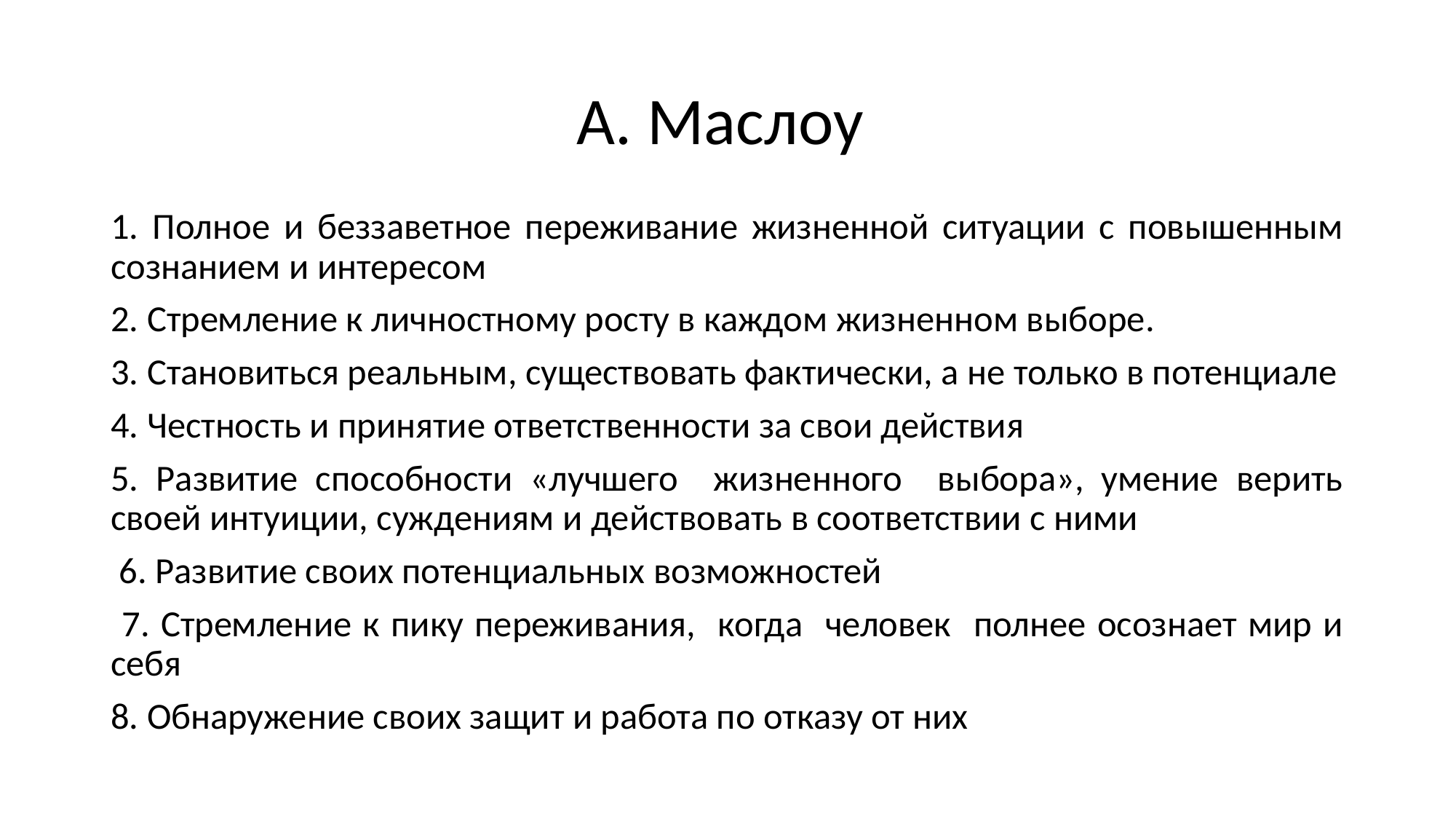

# А. Маслоу
1. Полное и беззаветное переживание жизненной ситуации с повышенным сознанием и интересом
2. Стремление к личностному росту в каждом жизненном выборе.
3. Становиться реальным, существовать фактически, а не только в потенциале
4. Честность и принятие ответственности за свои действия
5. Развитие способности «лучшего  жизненного  выбора», умение верить своей интуиции, суждениям и действовать в соответствии с ними
 6. Развитие своих потенциальных возможностей
 7. Стремление к пику переживания,  когда  человек  полнее осознает мир и себя
8. Обнаружение своих защит и работа по отказу от них